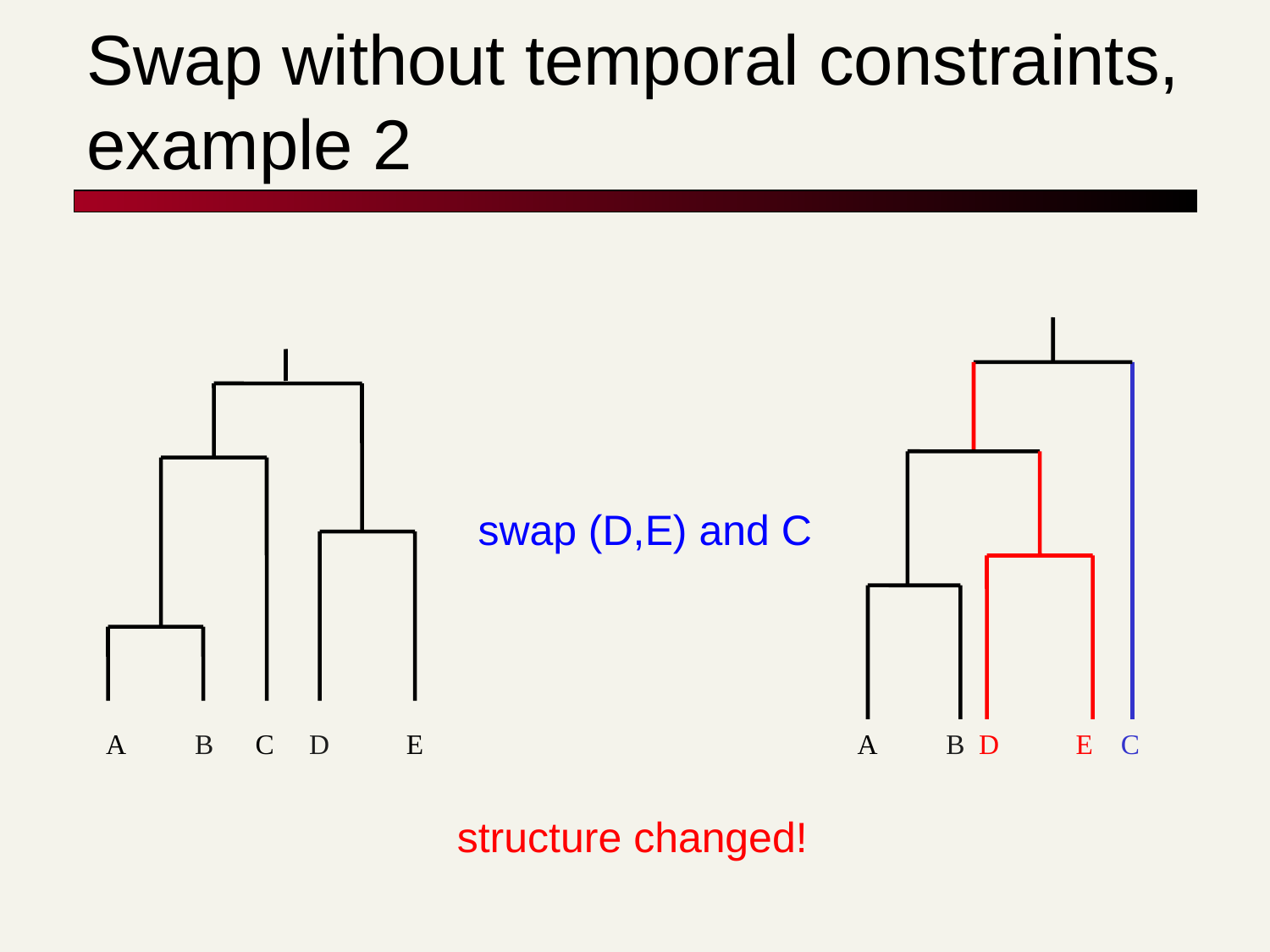

# Swap without temporal constraints, example 2

    A          B  D           E    C
structure changed!

    A          B      C     D           E
swap (D,E) and C